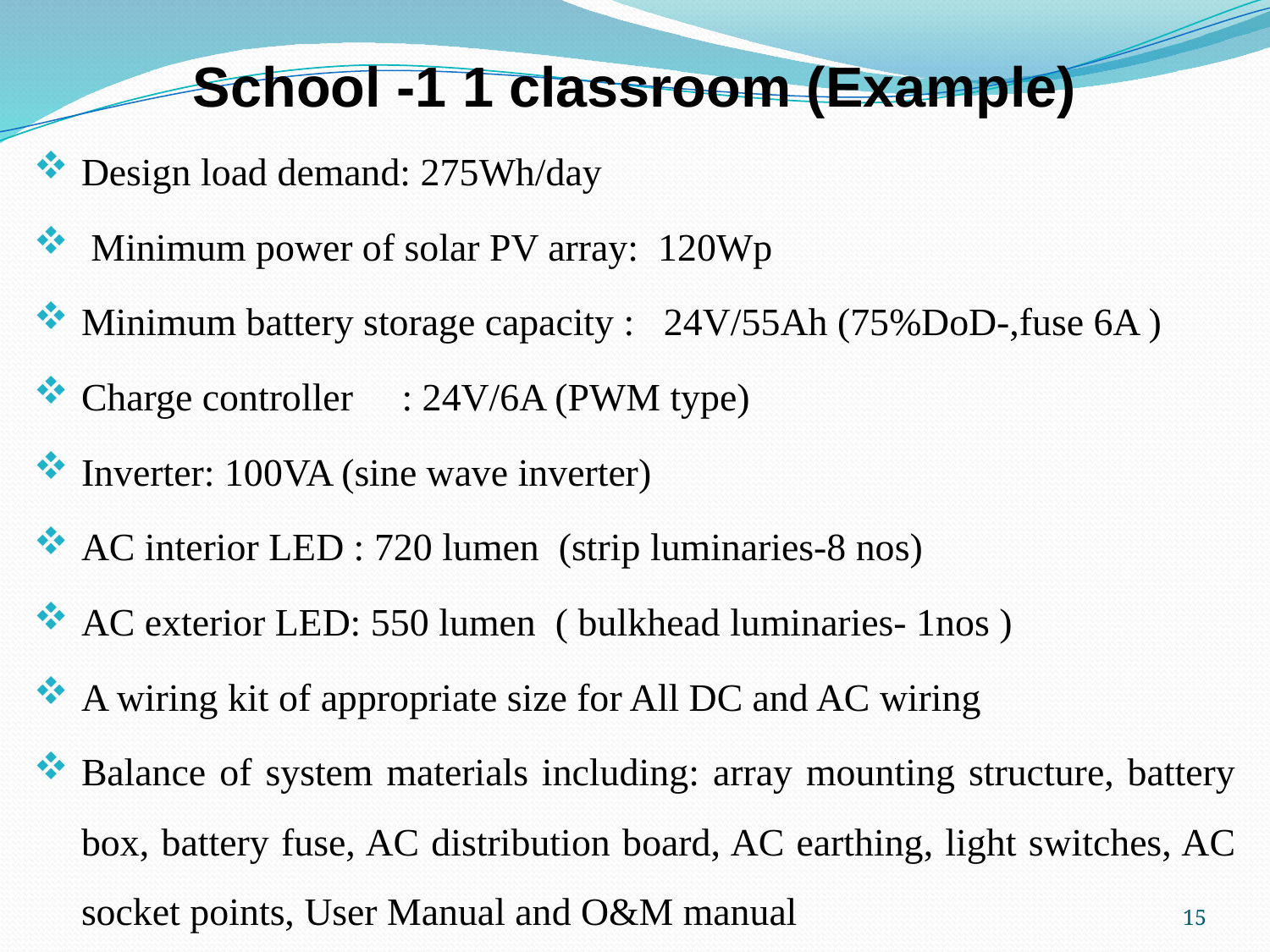

School -1 1 classroom (Example)
Design load demand: 275Wh/day
 Minimum power of solar PV array:  120Wp
Minimum battery storage capacity :   24V/55Ah (75%DoD-,fuse 6A )
Charge controller     : 24V/6A (PWM type)
Inverter: 100VA (sine wave inverter)
AC interior LED : 720 lumen  (strip luminaries-8 nos)
AC exterior LED: 550 lumen  ( bulkhead luminaries- 1nos )
A wiring kit of appropriate size for All DC and AC wiring
Balance of system materials including: array mounting structure, battery box, battery fuse, AC distribution board, AC earthing, light switches, AC socket points, User Manual and O&M manual

15